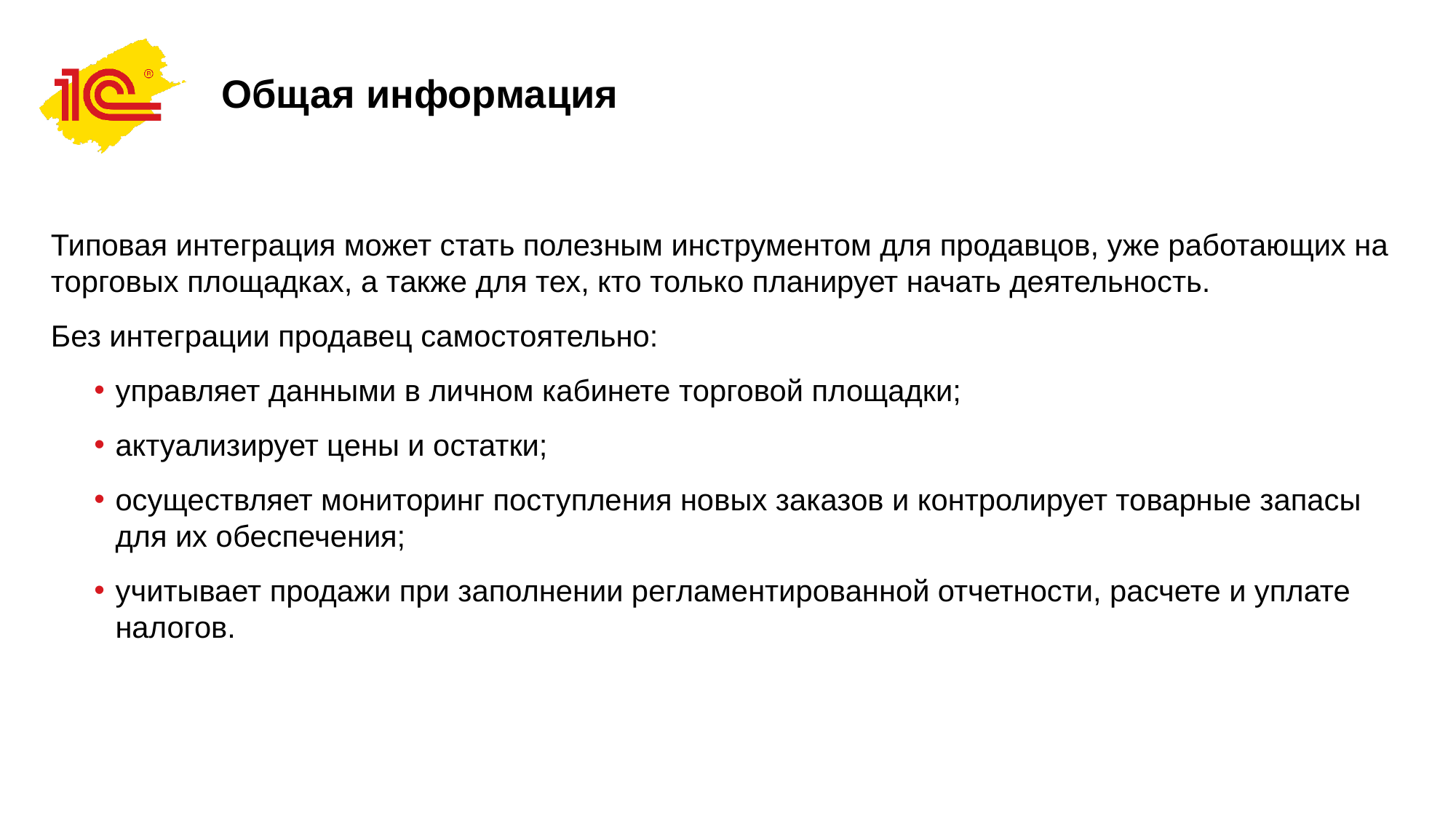

# Общая информация
Типовая интеграция может стать полезным инструментом для продавцов, уже работающих на торговых площадках, а также для тех, кто только планирует начать деятельность.
Без интеграции продавец самостоятельно:
управляет данными в личном кабинете торговой площадки;
актуализирует цены и остатки;
осуществляет мониторинг поступления новых заказов и контролирует товарные запасы для их обеспечения;
учитывает продажи при заполнении регламентированной отчетности, расчете и уплате налогов.